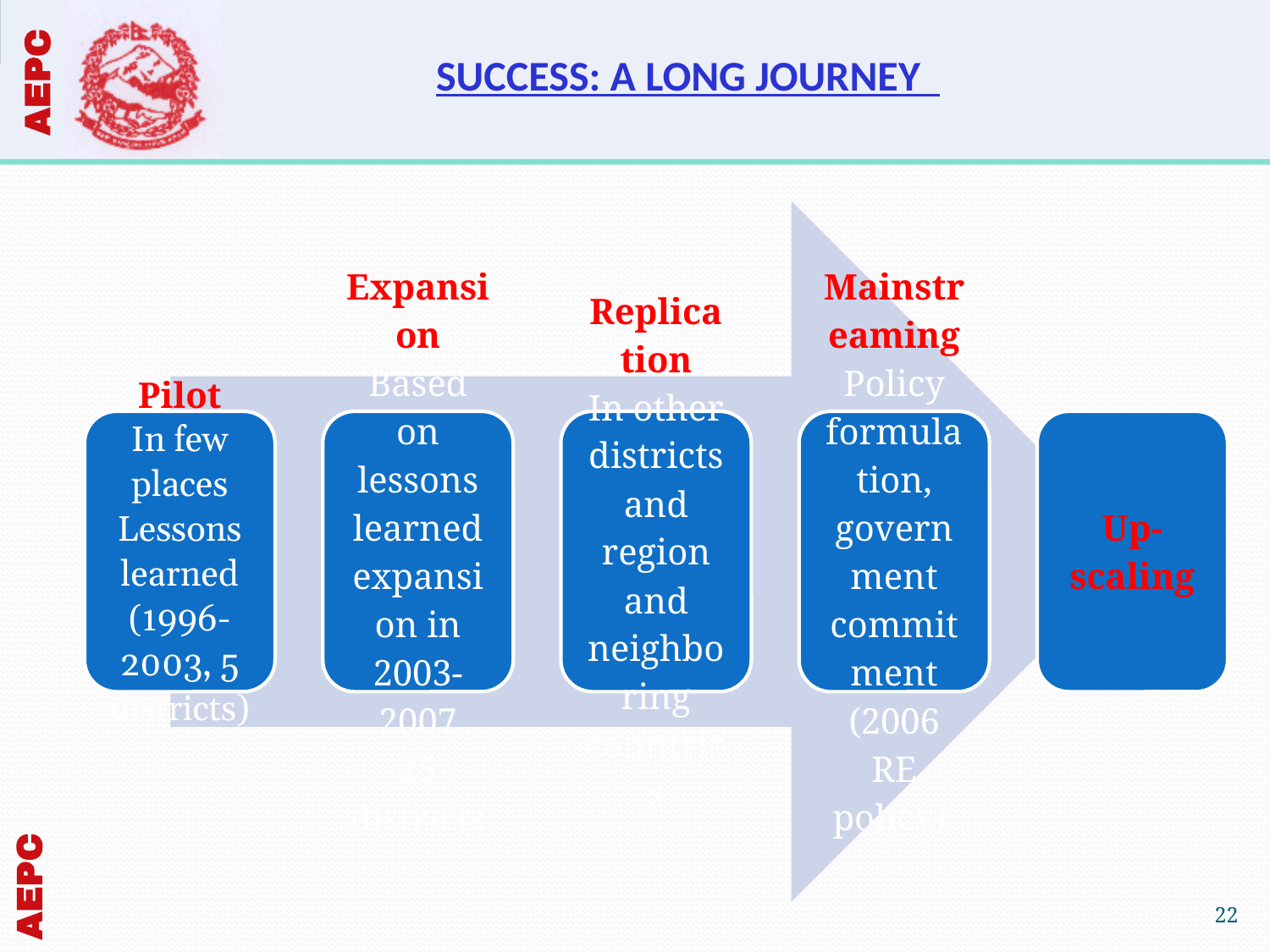

Success: A Long Journey
Pilot
In few places
Lessons learned (1996-2003, 5 districts)
Expansion
Based on lessons learned expansion in 2003-2007
25 districts
Replication
In other districts and region and neighboring countries
Mainstreaming
Policy formulation, government commitment
(2006 RE policy)
Up-scaling
22